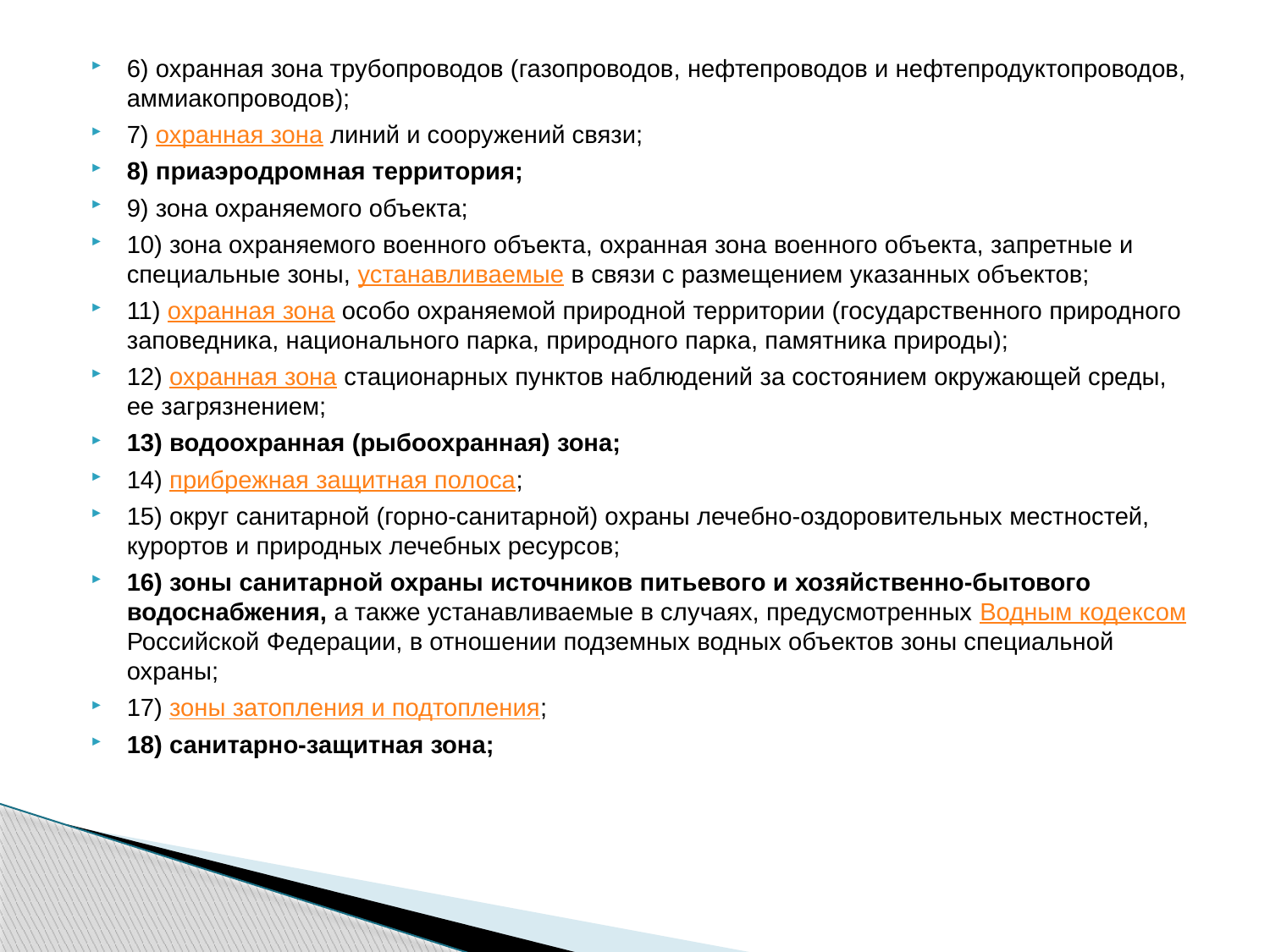

6) охранная зона трубопроводов (газопроводов, нефтепроводов и нефтепродуктопроводов, аммиакопроводов);
7) охранная зона линий и сооружений связи;
8) приаэродромная территория;
9) зона охраняемого объекта;
10) зона охраняемого военного объекта, охранная зона военного объекта, запретные и специальные зоны, устанавливаемые в связи с размещением указанных объектов;
11) охранная зона особо охраняемой природной территории (государственного природного заповедника, национального парка, природного парка, памятника природы);
12) охранная зона стационарных пунктов наблюдений за состоянием окружающей среды, ее загрязнением;
13) водоохранная (рыбоохранная) зона;
14) прибрежная защитная полоса;
15) округ санитарной (горно-санитарной) охраны лечебно-оздоровительных местностей, курортов и природных лечебных ресурсов;
16) зоны санитарной охраны источников питьевого и хозяйственно-бытового водоснабжения, а также устанавливаемые в случаях, предусмотренных Водным кодексом Российской Федерации, в отношении подземных водных объектов зоны специальной охраны;
17) зоны затопления и подтопления;
18) санитарно-защитная зона;